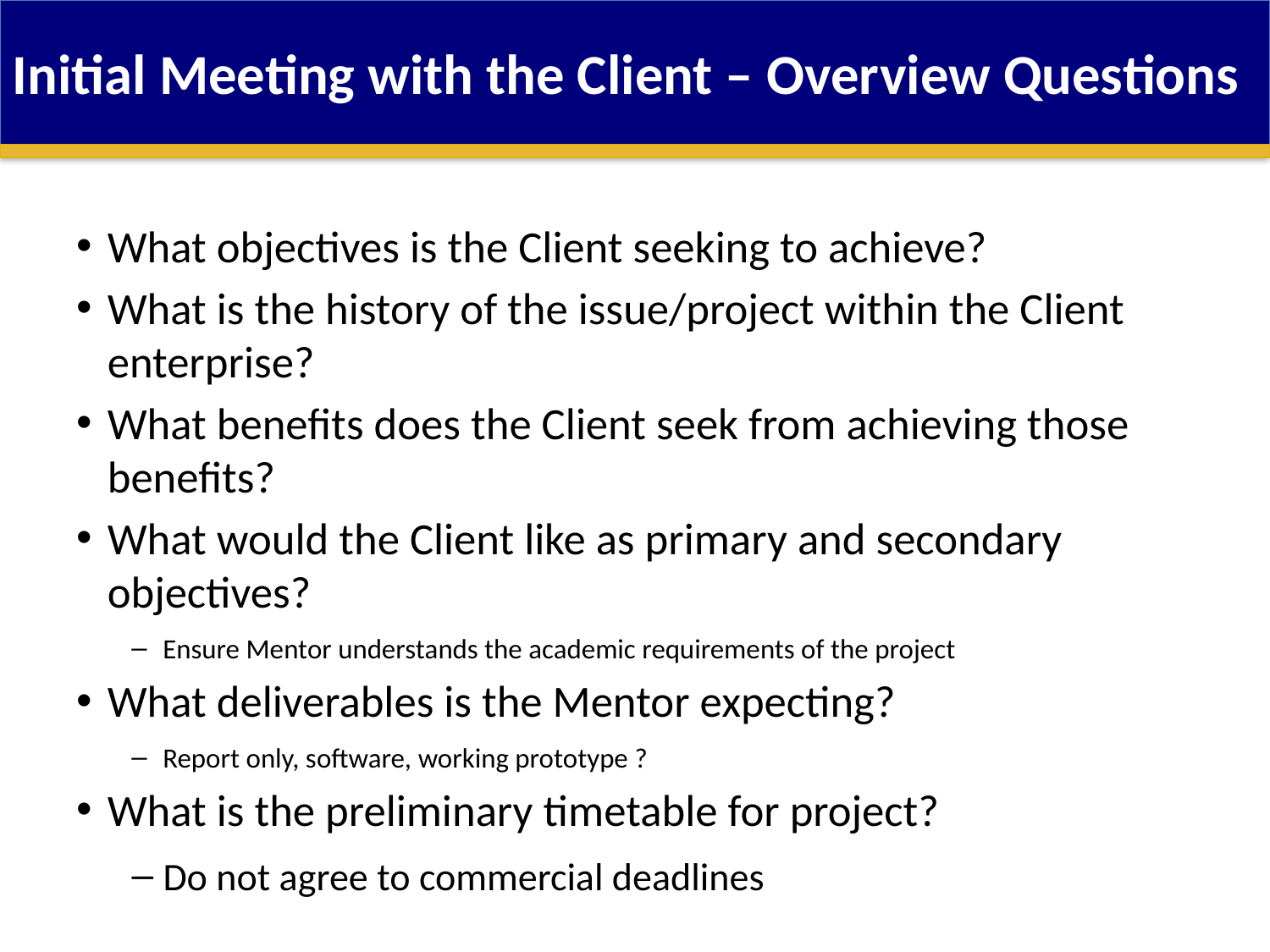

Initial Meeting with the Client – Overview Questions

What objectives is the Client seeking to achieve?
What is the history of the issue/project within the Client enterprise?
What benefits does the Client seek from achieving those benefits?
What would the Client like as primary and secondary objectives?
Ensure Mentor understands the academic requirements of the project
What deliverables is the Mentor expecting?
Report only, software, working prototype ?
What is the preliminary timetable for project?
Do not agree to commercial deadlines